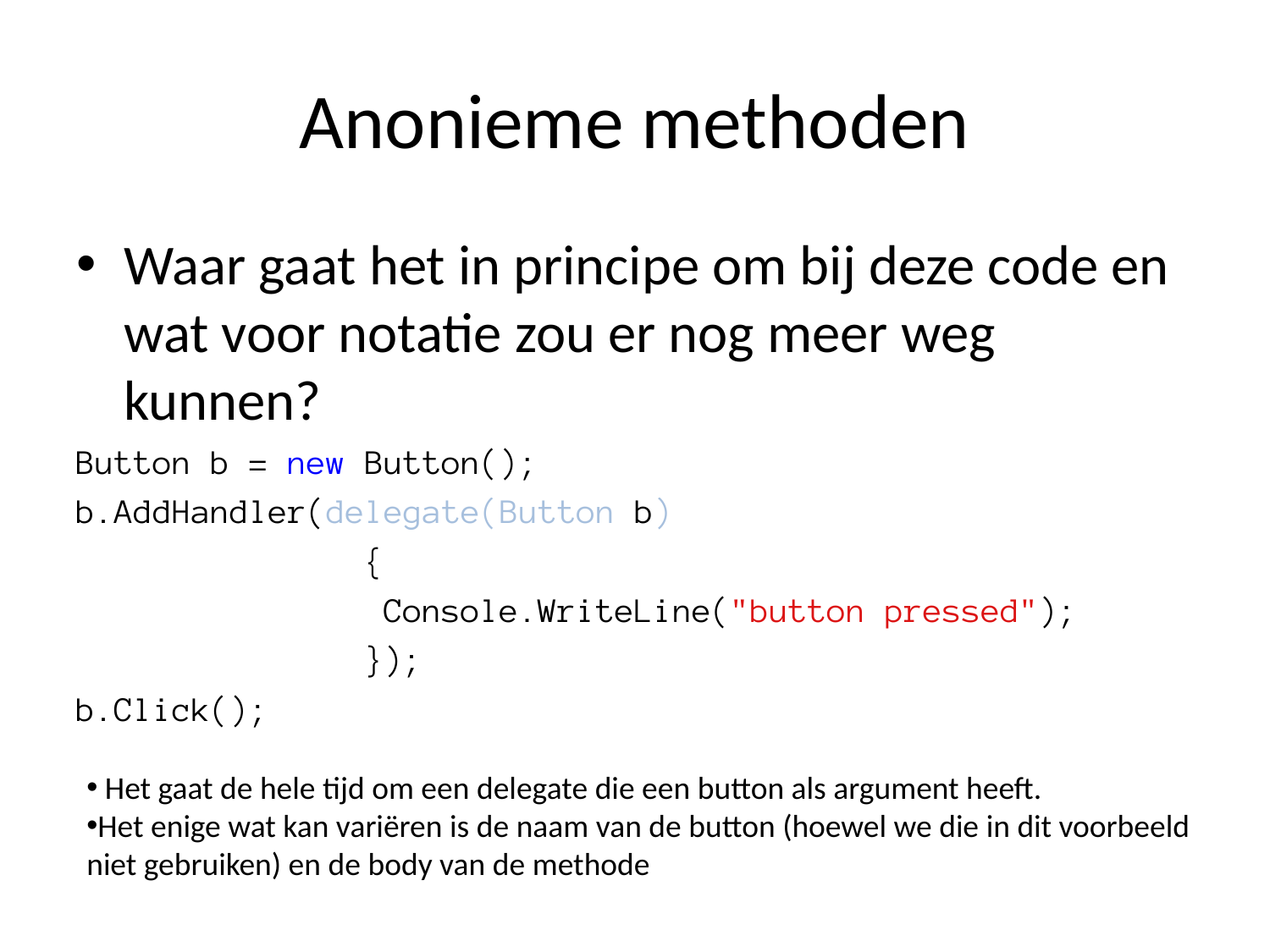

# Anonieme methoden
Waar gaat het in principe om bij deze code en wat voor notatie zou er nog meer weg kunnen?
Button b = new Button();
b.AddHandler(delegate(Button b)
               {
                Console.WriteLine("button pressed");
               });
b.Click();

 Het gaat de hele tijd om een delegate die een button als argument heeft.
Het enige wat kan variëren is de naam van de button (hoewel we die in dit voorbeeld niet gebruiken) en de body van de methode